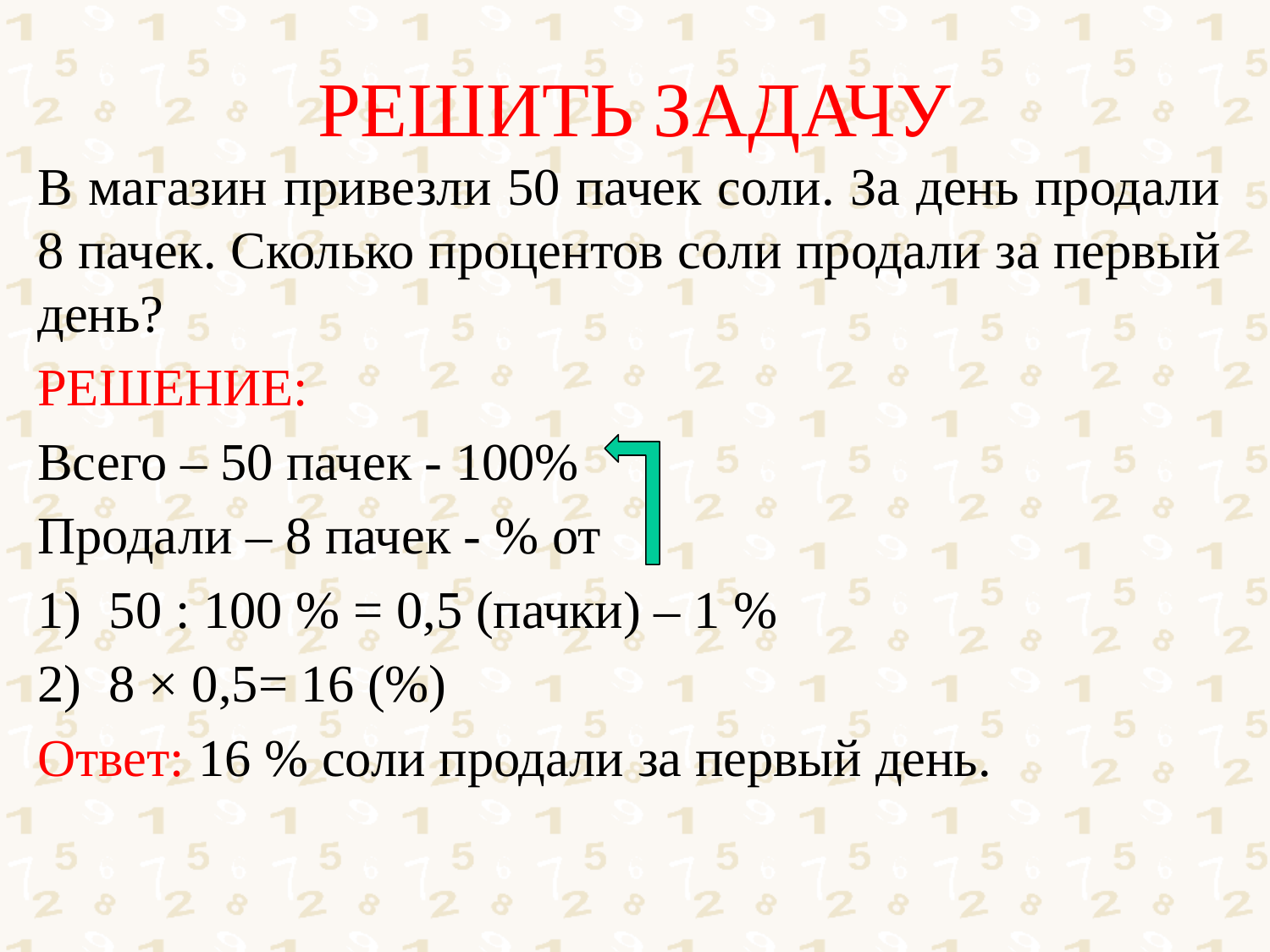

# РЕШИТЬ ЗАДАЧУ
В магазин привезли 50 пачек соли. За день продали 8 пачек. Сколько процентов соли продали за первый день?
РЕШЕНИЕ:
Всего – 50 пачек - 100%
Продали – 8 пачек - % от
50 : 100 % = 0,5 (пачки) – 1 %
8 × 0,5= 16 (%)
Ответ: 16 % соли продали за первый день.